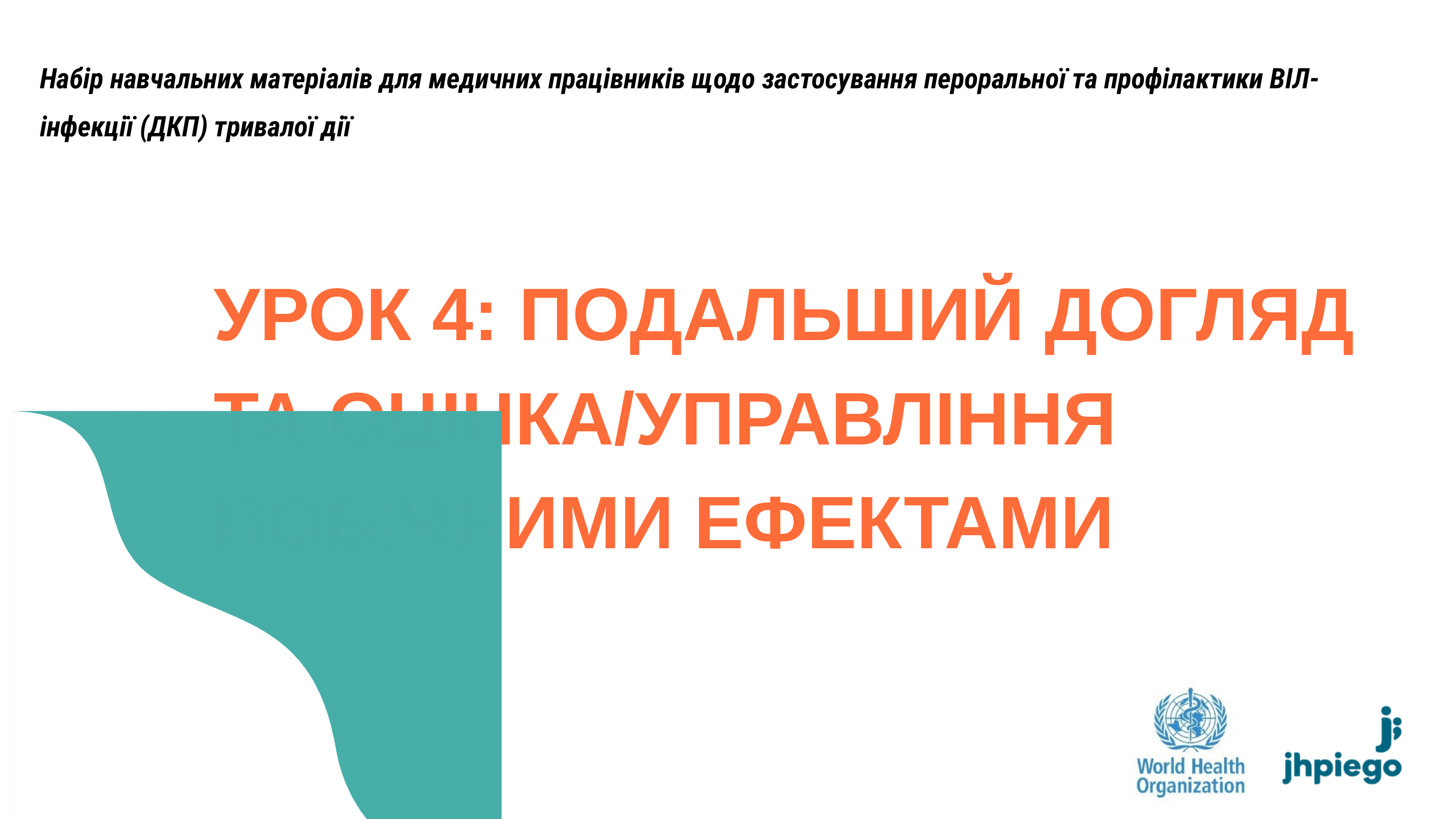

Набір навчальних матеріалів для медичних працівників щодо застосування пероральної та профілактики ВІЛ-інфекції (ДКП) тривалої дії
УРОК 4: ПОДАЛЬШИЙ ДОГЛЯД ТА ОЦІНКА/УПРАВЛІННЯ ПОБІЧНИМИ ЕФЕКТАМИ